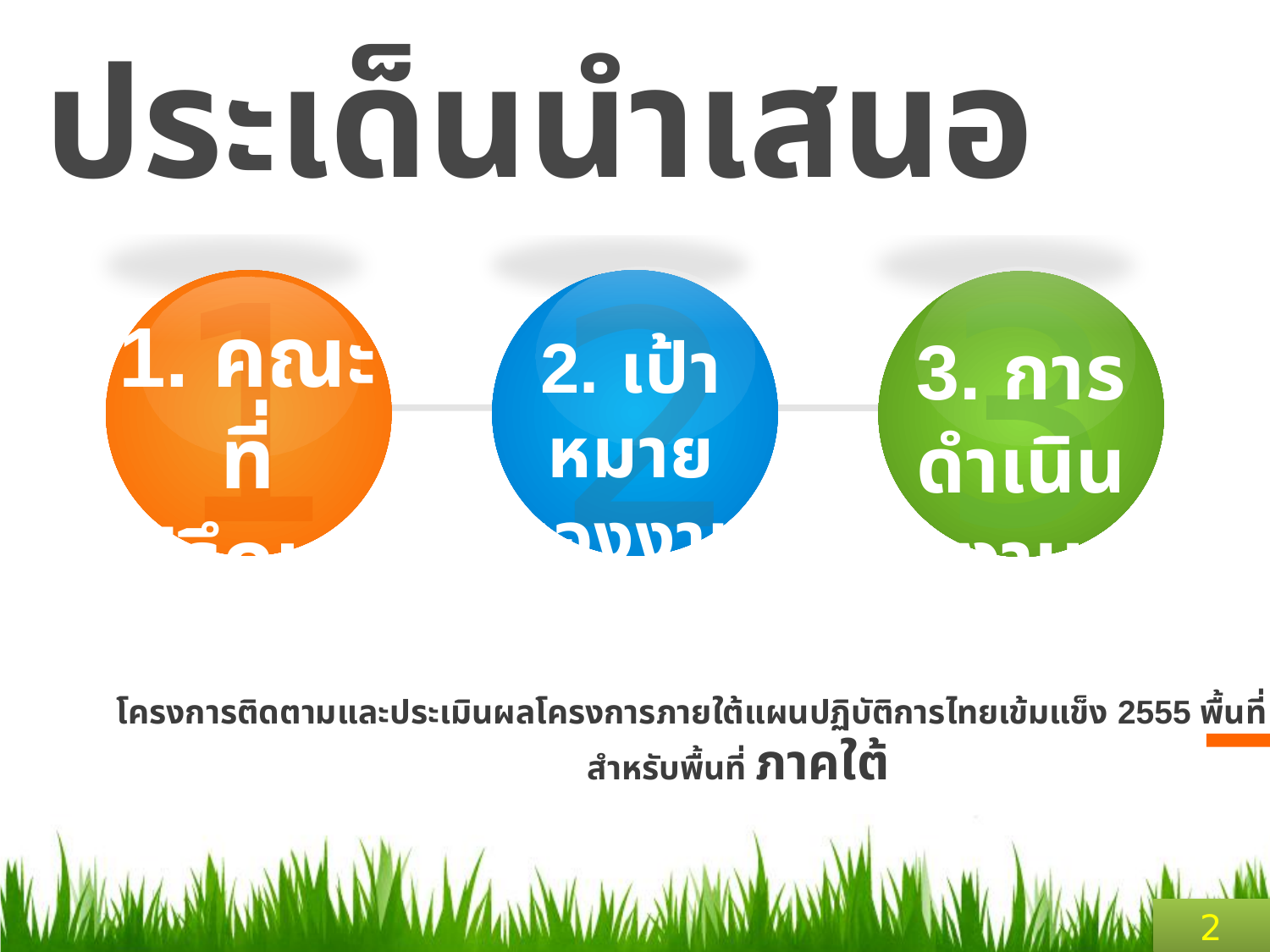

ประเด็นนำเสนอ
1

1. คณะ
ที่ปรึกษา
3

3. การดำเนินงาน
2

2. เป้าหมาย
ของงาน
โครงการติดตามและประเมินผลโครงการภายใต้แผนปฏิบัติการไทยเข้มแข็ง 2555 พื้นที่ 4 ภาค
สำหรับพื้นที่ ภาคใต้

2